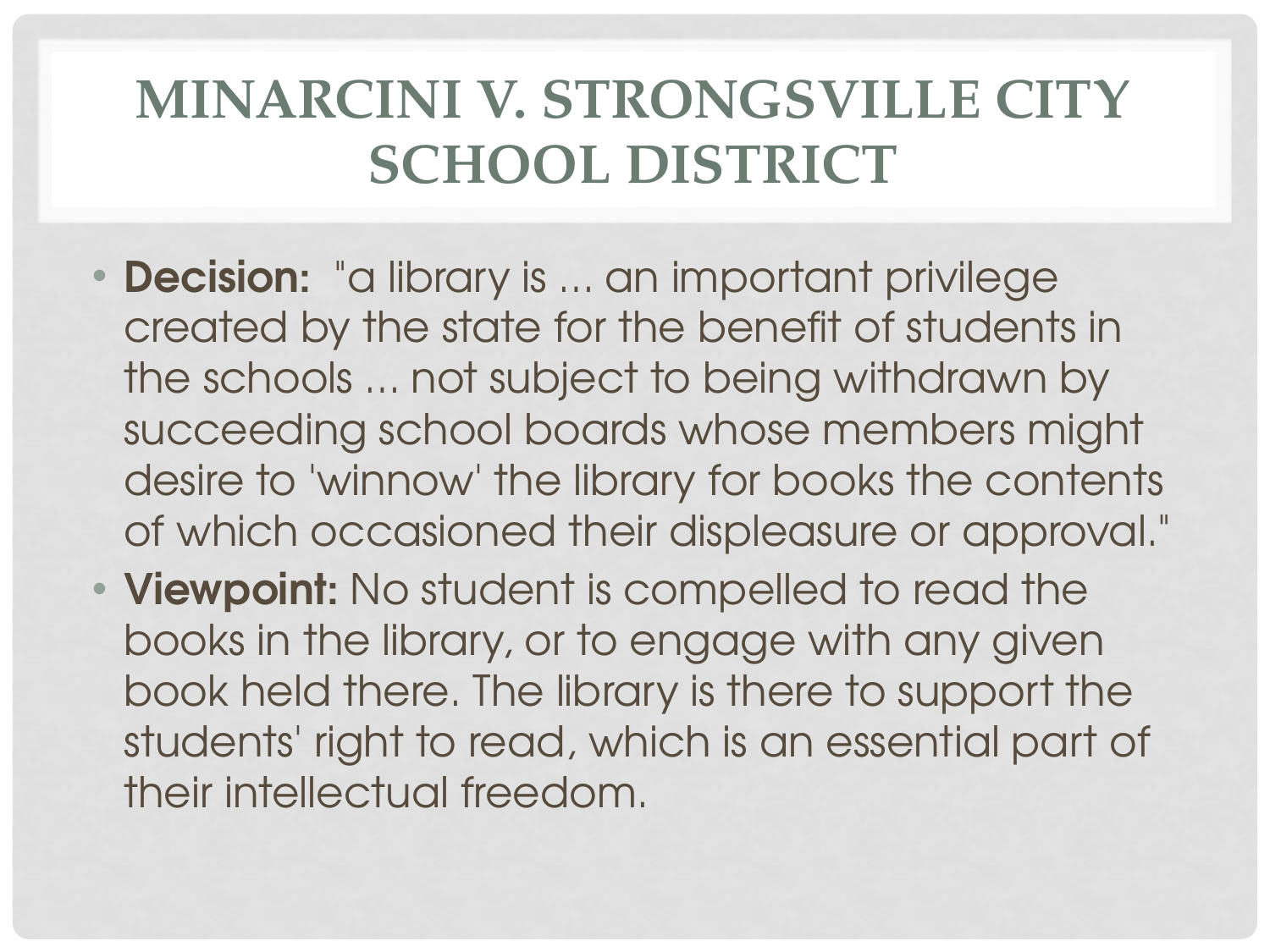

# Minarcini v. Strongsville City School District
Decision:  "a library is … an important privilege created by the state for the benefit of students in the schools … not subject to being withdrawn by succeeding school boards whose members might desire to 'winnow' the library for books the contents of which occasioned their displeasure or approval."
Viewpoint: No student is compelled to read the books in the library, or to engage with any given book held there. The library is there to support the students' right to read, which is an essential part of their intellectual freedom.